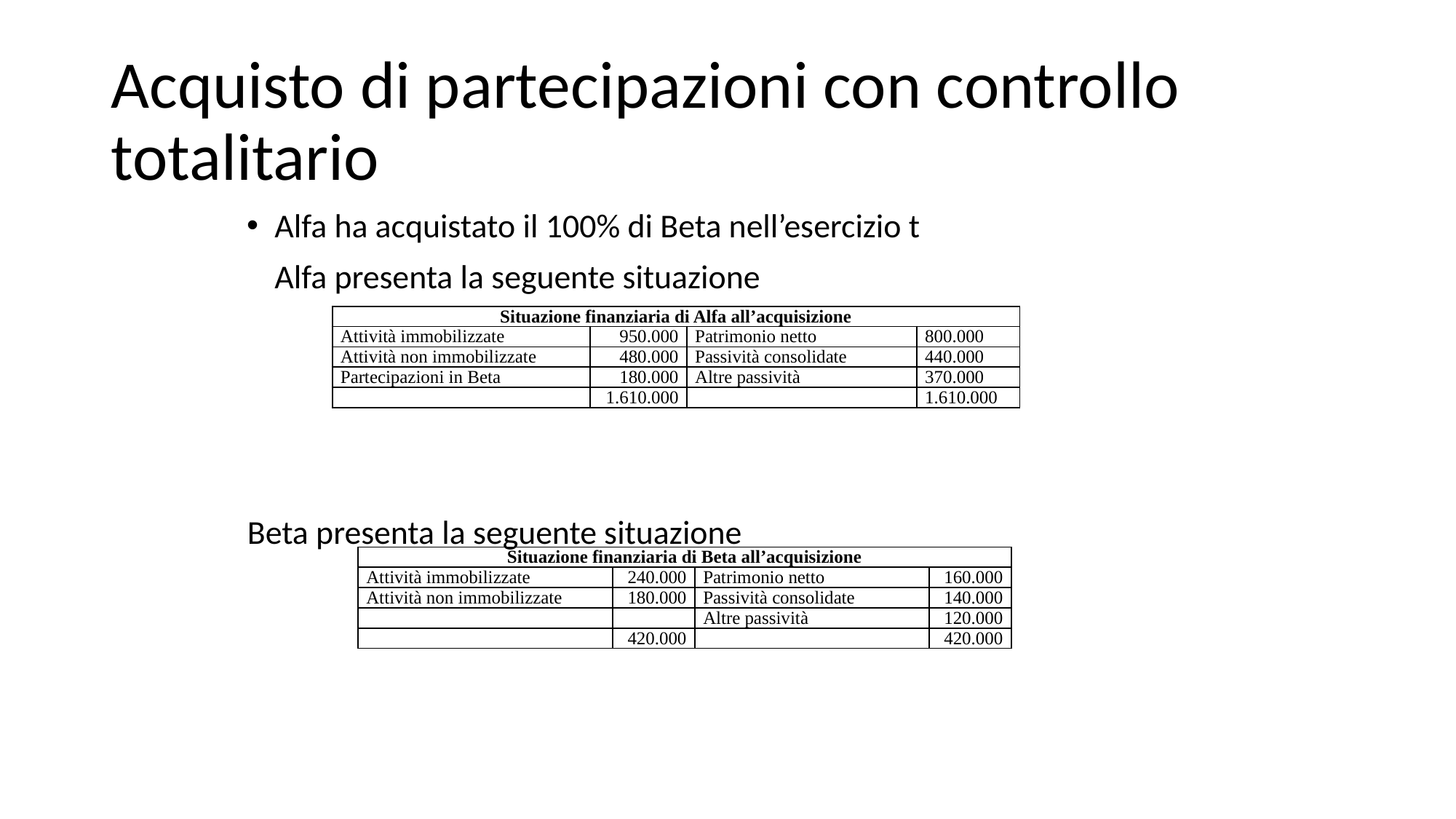

# Acquisto di partecipazioni con controllo totalitario
Alfa ha acquistato il 100% di Beta nell’esercizio t
	Alfa presenta la seguente situazione

Beta presenta la seguente situazione

| Situazione finanziaria di Alfa all’acquisizione |  |  |  |
| --- | --- | --- | --- |
| Attività immobilizzate | 950.000 | Patrimonio netto | 800.000 |
| Attività non immobilizzate | 480.000 | Passività consolidate | 440.000 |
| Partecipazioni in Beta | 180.000 | Altre passività | 370.000 |
|  | 1.610.000 |  | 1.610.000 |
| Situazione finanziaria di Beta all’acquisizione |  |  |  |
| --- | --- | --- | --- |
| Attività immobilizzate | 240.000 | Patrimonio netto | 160.000 |
| Attività non immobilizzate | 180.000 | Passività consolidate | 140.000 |
|  |  | Altre passività | 120.000 |
|  | 420.000 |  | 420.000 |